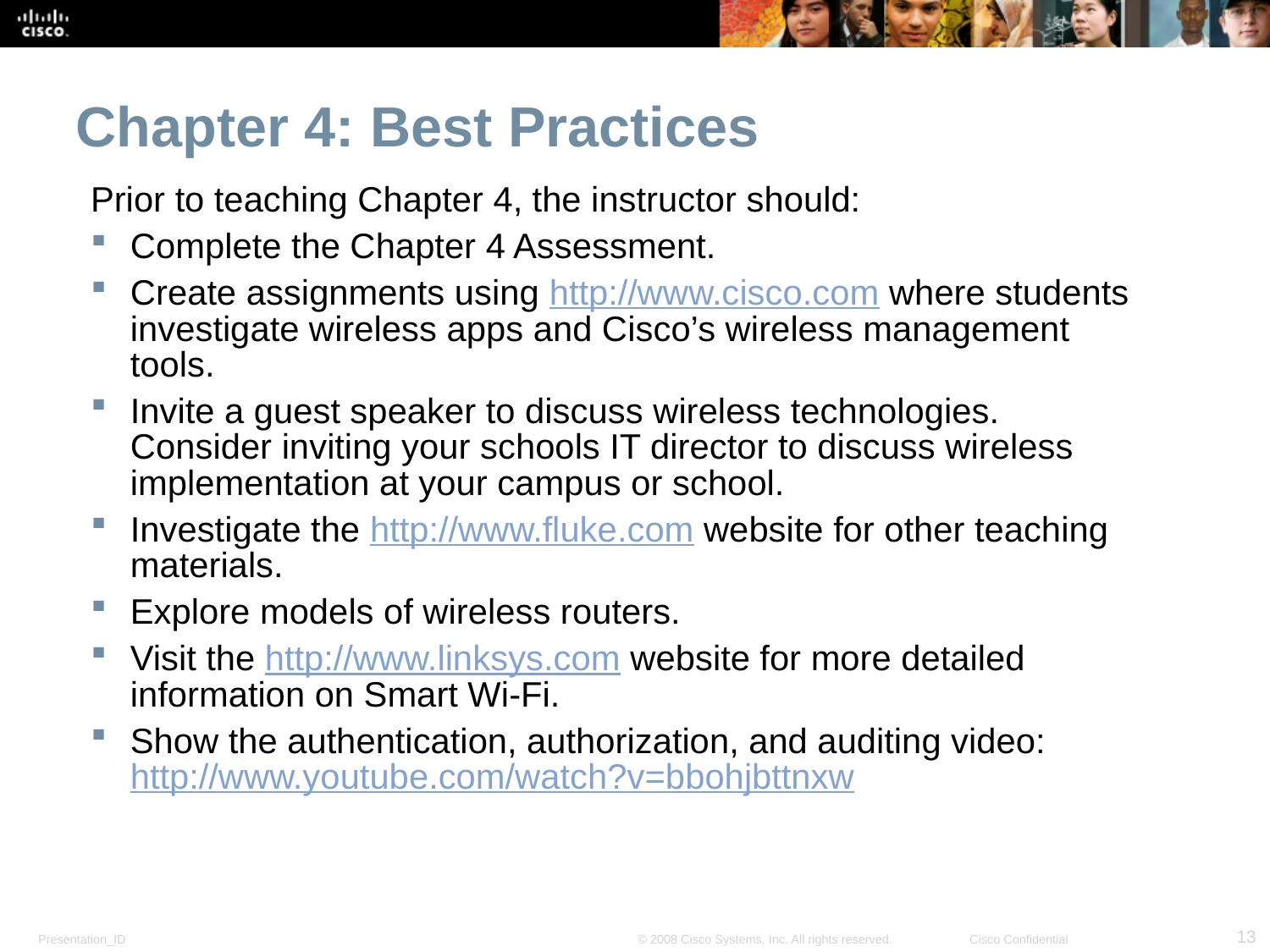

Chapter 4: Best Practices
Prior to teaching Chapter 4, the instructor should:
Complete the Chapter 4 Assessment.
Create assignments using http://www.cisco.com where students investigate wireless apps and Cisco’s wireless management tools.
Invite a guest speaker to discuss wireless technologies. Consider inviting your schools IT director to discuss wireless implementation at your campus or school.
Investigate the http://www.fluke.com website for other teaching materials.
Explore models of wireless routers.
Visit the http://www.linksys.com website for more detailed information on Smart Wi-Fi.
Show the authentication, authorization, and auditing video: http://www.youtube.com/watch?v=bbohjbttnxw